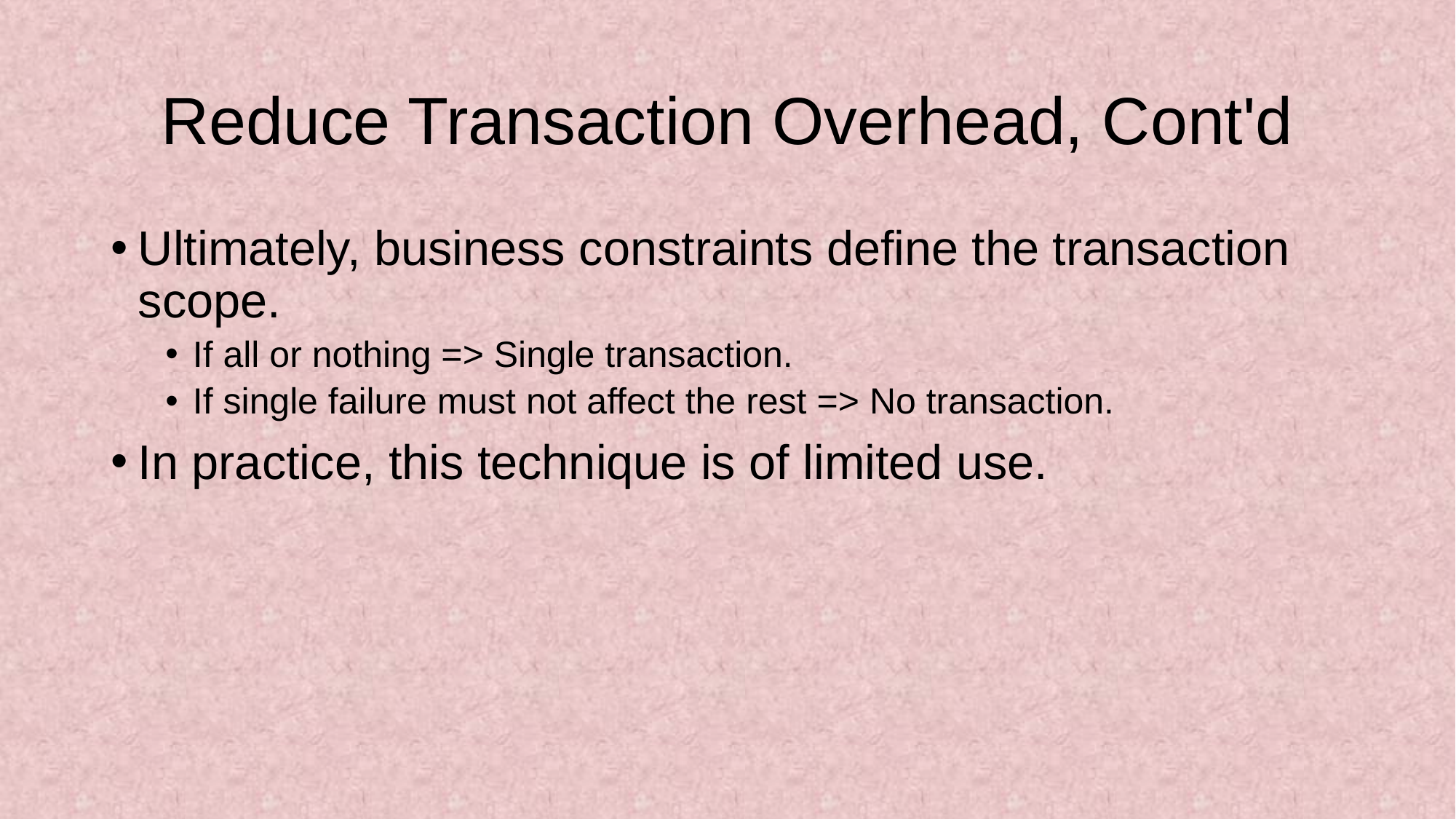

# Reduce Transaction Overhead, Cont'd
Ultimately, business constraints define the transaction scope.
If all or nothing => Single transaction.
If single failure must not affect the rest => No transaction.
In practice, this technique is of limited use.